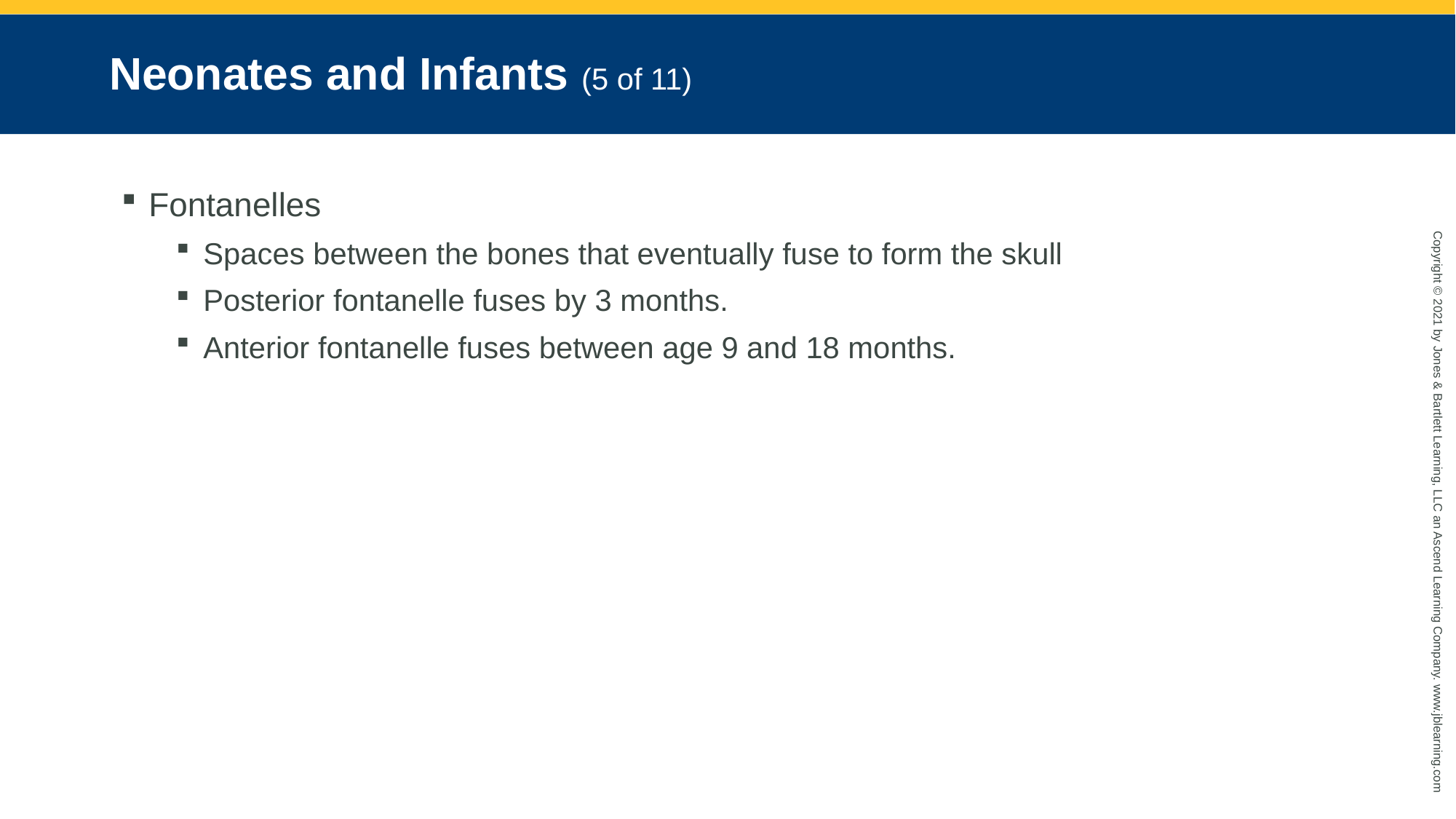

# Neonates and Infants (5 of 11)
Fontanelles
Spaces between the bones that eventually fuse to form the skull
Posterior fontanelle fuses by 3 months.
Anterior fontanelle fuses between age 9 and 18 months.